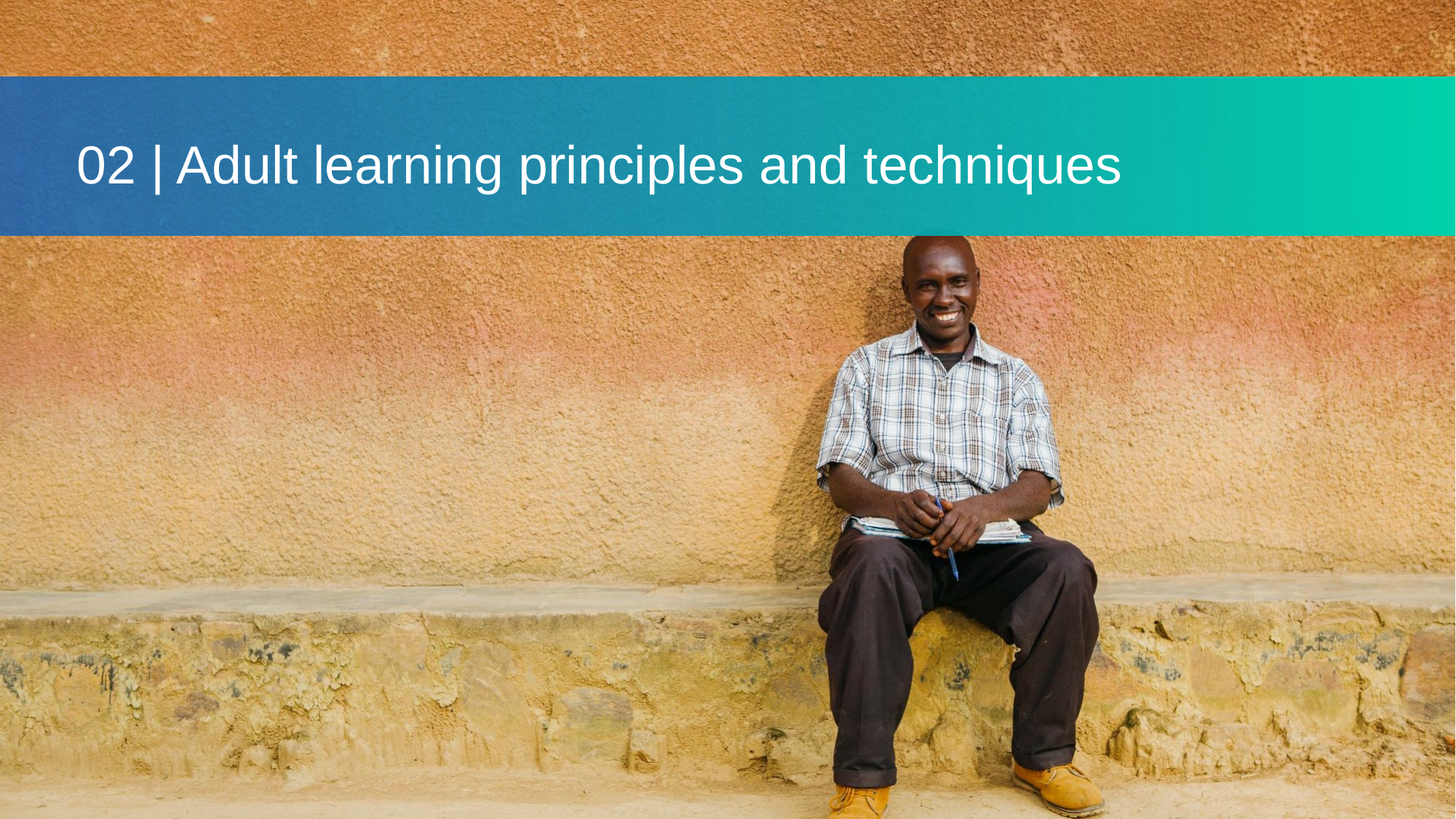

02 | Adult learning principles and techniques